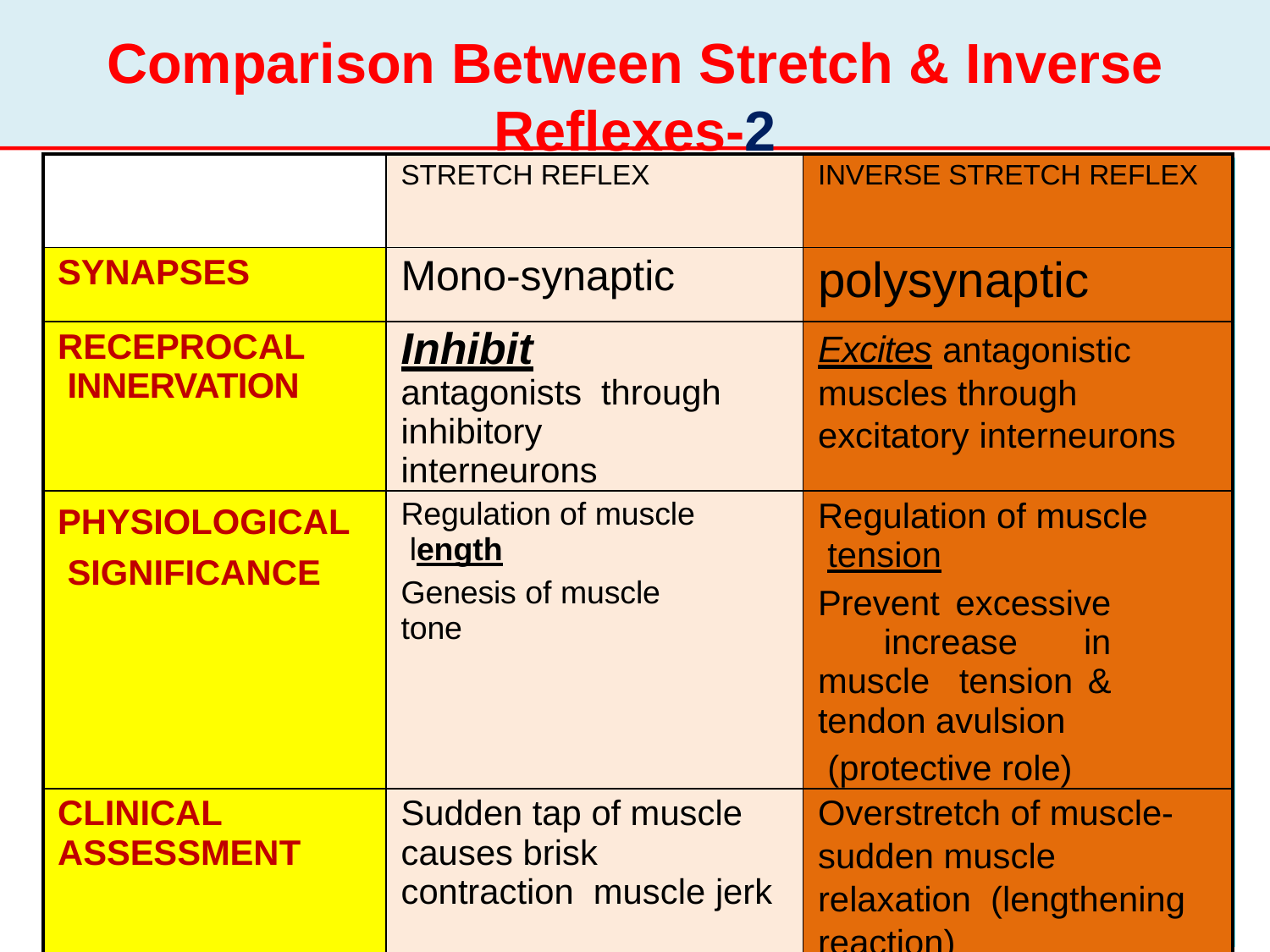

# Comparison Between Stretch & Inverse Reflexes-2

|  | STRETCH REFLEX | INVERSE STRETCH REFLEX |  |
| --- | --- | --- | --- |
| SYNAPSES | Mono-synaptic | polysynaptic |  |
| RECEPROCAL INNERVATION | Inhibit antagonists through inhibitory interneurons | Excites antagonistic muscles through excitatory interneurons |  |
| PHYSIOLOGICAL SIGNIFICANCE | Regulation of muscle length Genesis of muscle tone | Regulation of muscle tension Prevent excessive increase in muscle tension & tendon avulsion (protective role) |  |
| CLINICAL ASSESSMENT | Sudden tap of muscle causes brisk contraction muscle jerk | Overstretch of muscle- sudden muscle relaxation (lengthening reaction) |  |